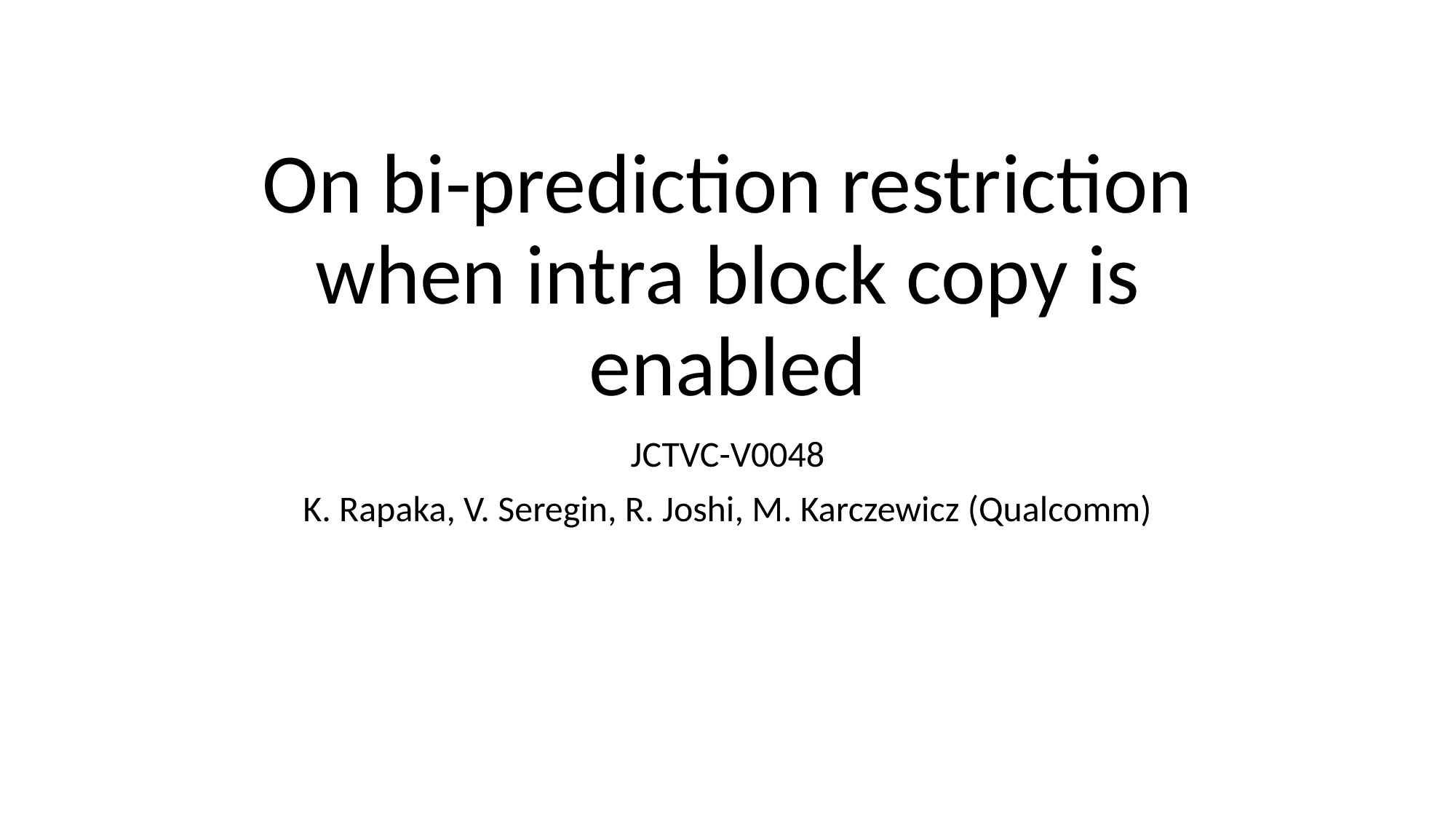

# On bi-prediction restriction when intra block copy is enabled
JCTVC-V0048
K. Rapaka, V. Seregin, R. Joshi, M. Karczewicz (Qualcomm)